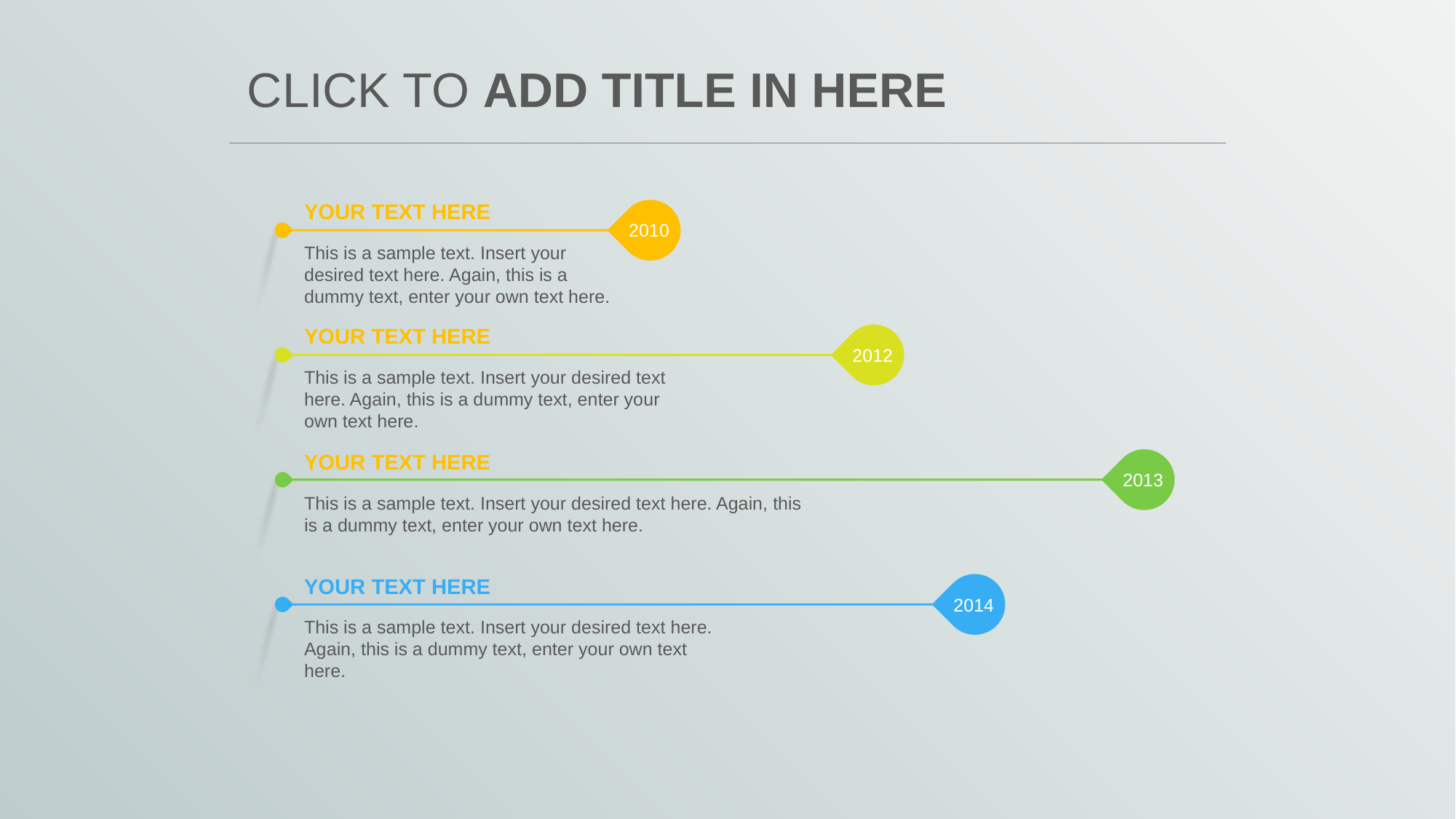

# CLICK TO ADD TITLE IN HERE
YOUR TEXT HERE

2010

This is a sample text. Insert your desired text here. Again, this is a dummy text, enter your own text here.
YOUR TEXT HERE

2012

This is a sample text. Insert your desired text here. Again, this is a dummy text, enter your own text here.
YOUR TEXT HERE

2013
This is a sample text. Insert your desired text here. Again, this is a dummy text, enter your own text here.
YOUR TEXT HERE

2014

This is a sample text. Insert your desired text here. Again, this is a dummy text, enter your own text here.